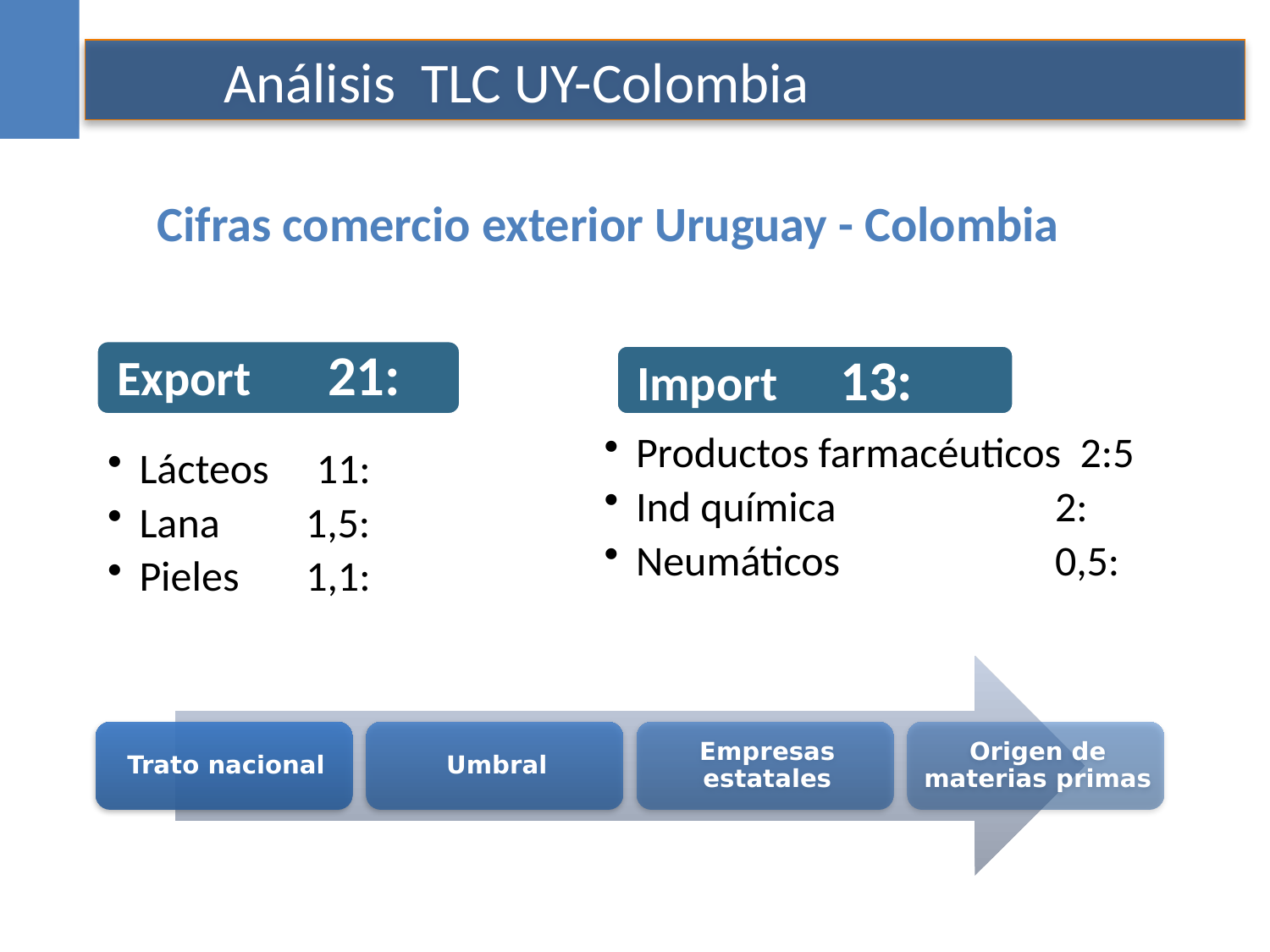

Análisis  TLC UY-Colombia
Cifras comercio exterior Uruguay - Colombia
Export      21:
Lácteos     11:
Lana         1,5:
Pieles       1,1:
Import     13:
Productos farmacéuticos  2:5
Ind química    		    2:
Neumáticos 		    0,5:
Trato nacional
Umbral
Empresas estatales
Origen de materias primas